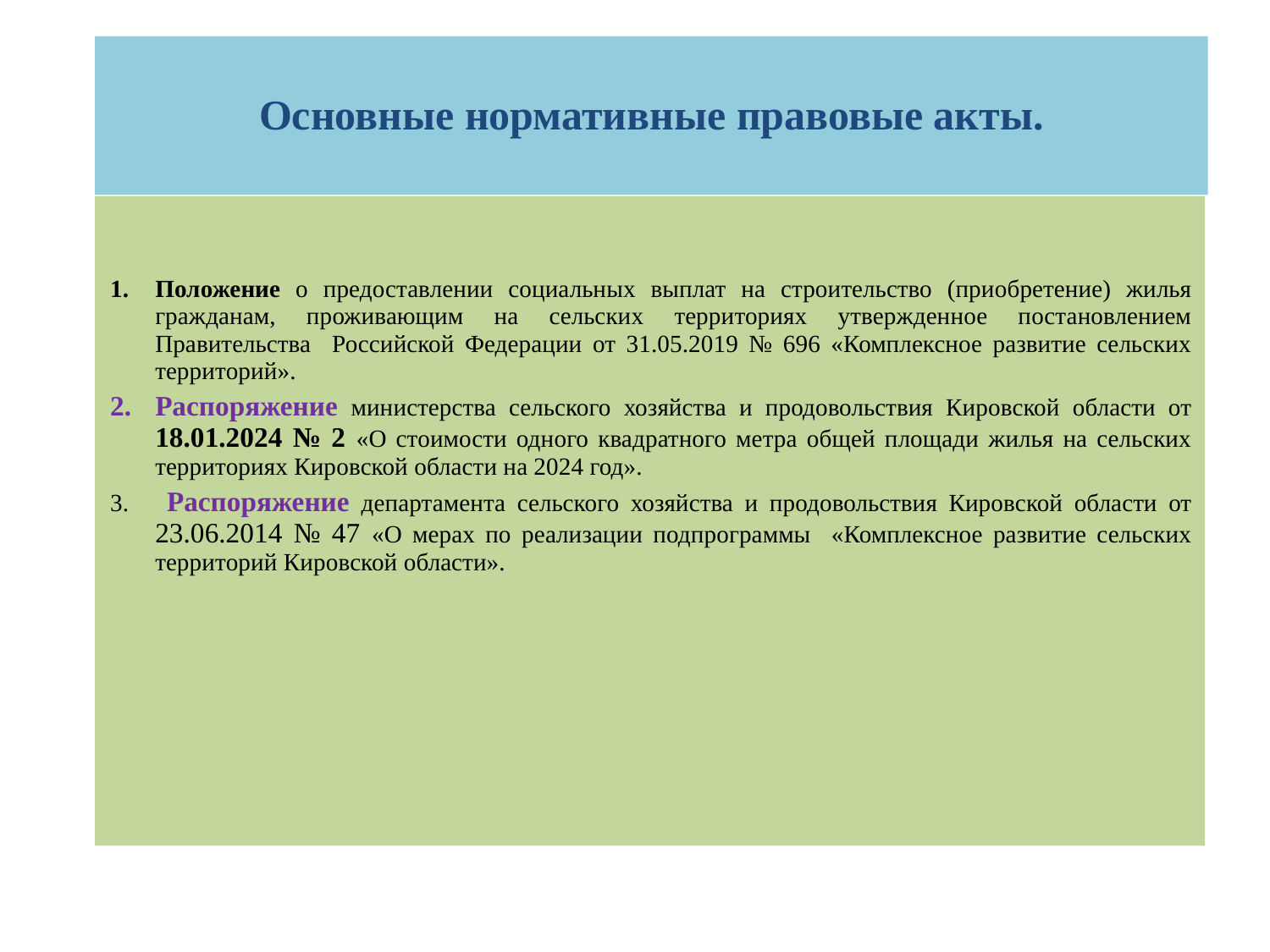

# Основные нормативные правовые акты.

Положение о предоставлении социальных выплат на строительство (приобретение) жилья гражданам, проживающим на сельских территориях утвержденное постановлением Правительства  Российской Федерации от 31.05.2019 № 696 «Комплексное развитие сельских территорий».
Распоряжение министерства сельского хозяйства и продовольствия Кировской области от 18.01.2024 № 2 «О стоимости одного квадратного метра общей площади жилья на сельских территориях Кировской области на 2024 год».
 Распоряжение департамента сельского хозяйства и продовольствия Кировской области от 23.06.2014 № 47 «О мерах по реализации подпрограммы  «Комплексное развитие сельских территорий Кировской области».